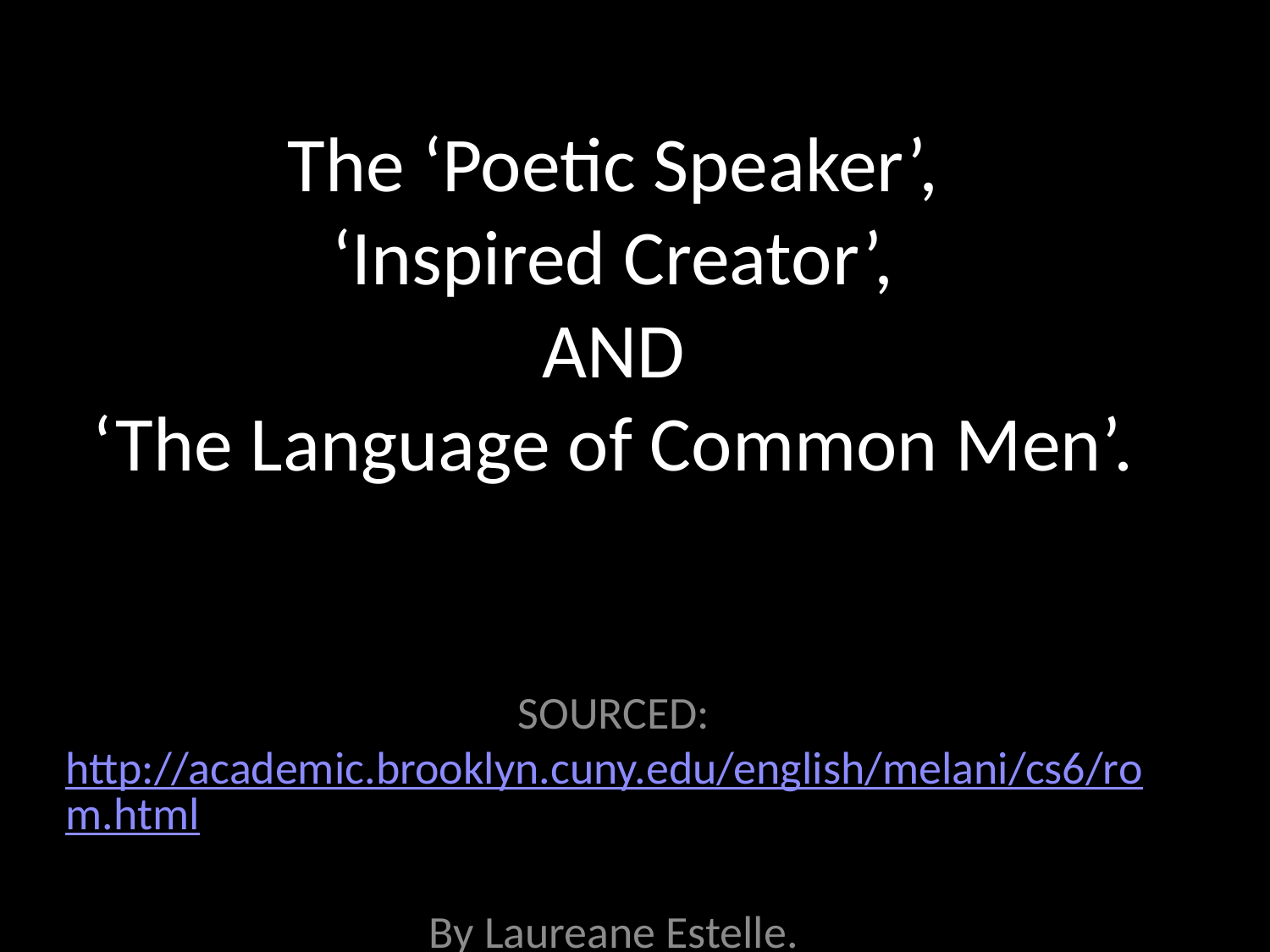

# The ‘Poetic Speaker’, ‘Inspired Creator’, AND ‘The Language of Common Men’.
SOURCED:
http://academic.brooklyn.cuny.edu/english/melani/cs6/rom.html
By Laureane Estelle.